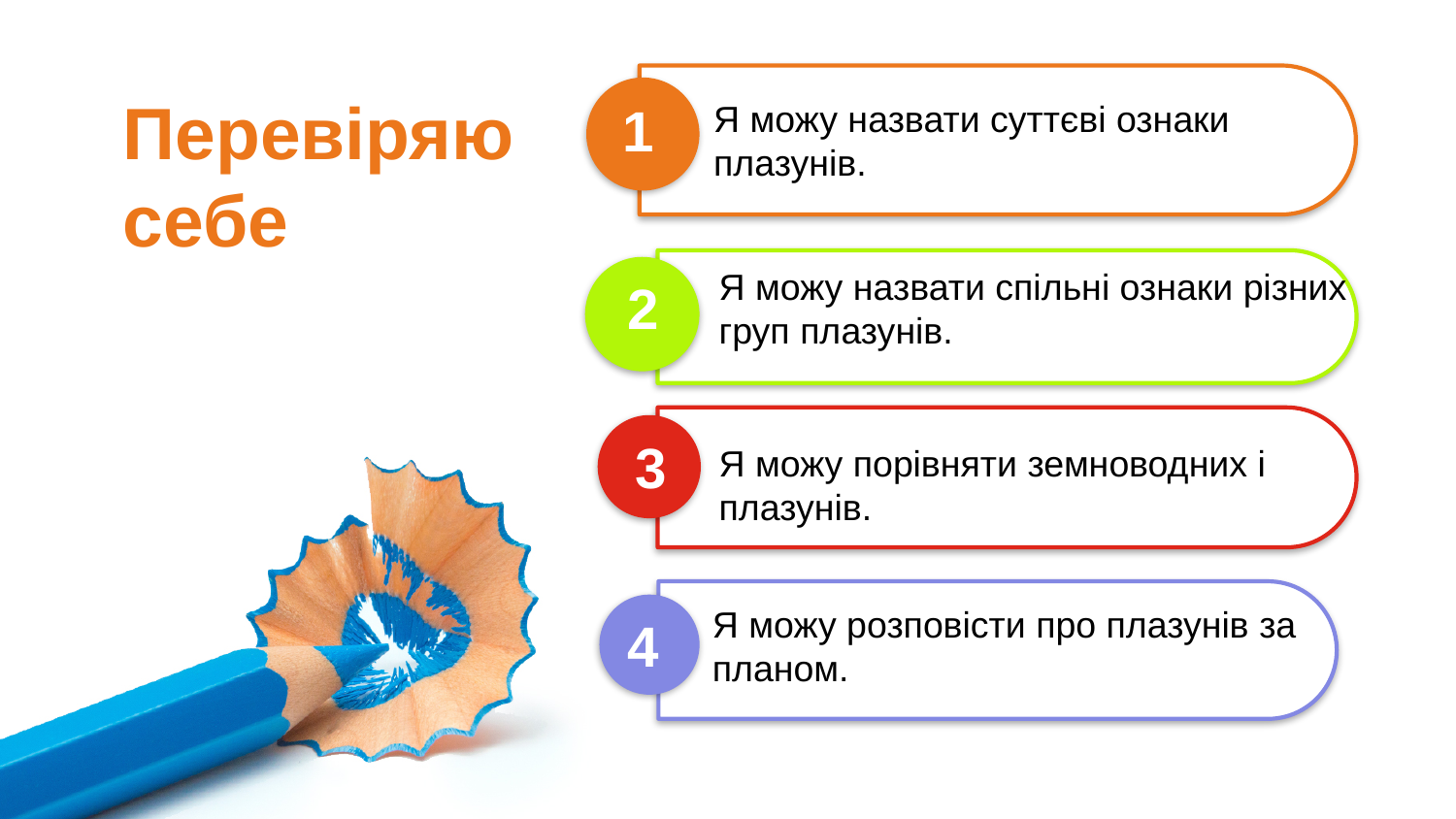

Перевіряю себе

1
Я можу назвати суттєві ознаки
плазунів.

Я можу назвати спільні ознаки різних
груп плазунів.
2

3
Я можу порівняти земноводних і
плазунів.

Я можу розповісти про плазунів за планом.

4